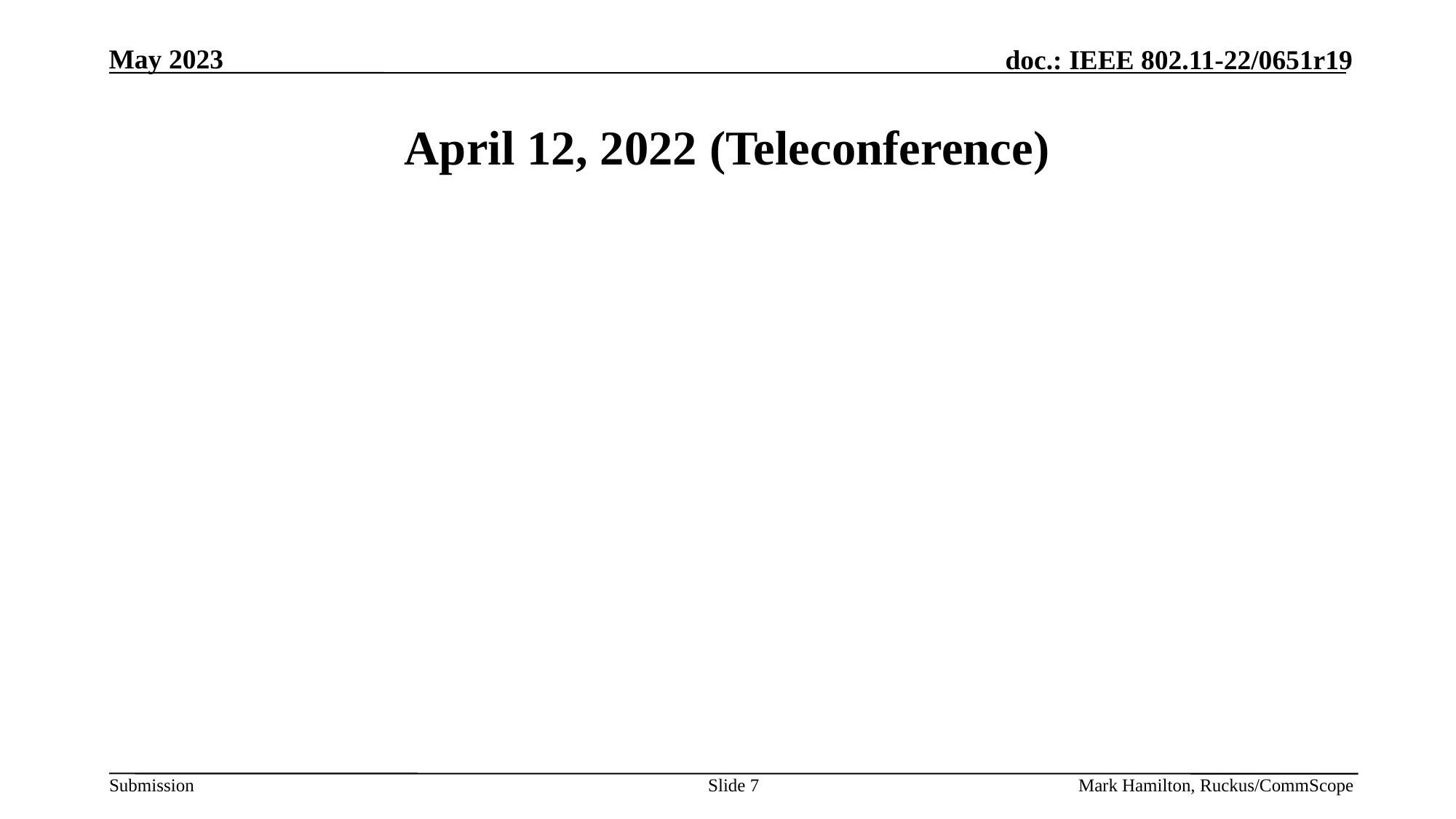

# April 12, 2022 (Teleconference)
Slide 7